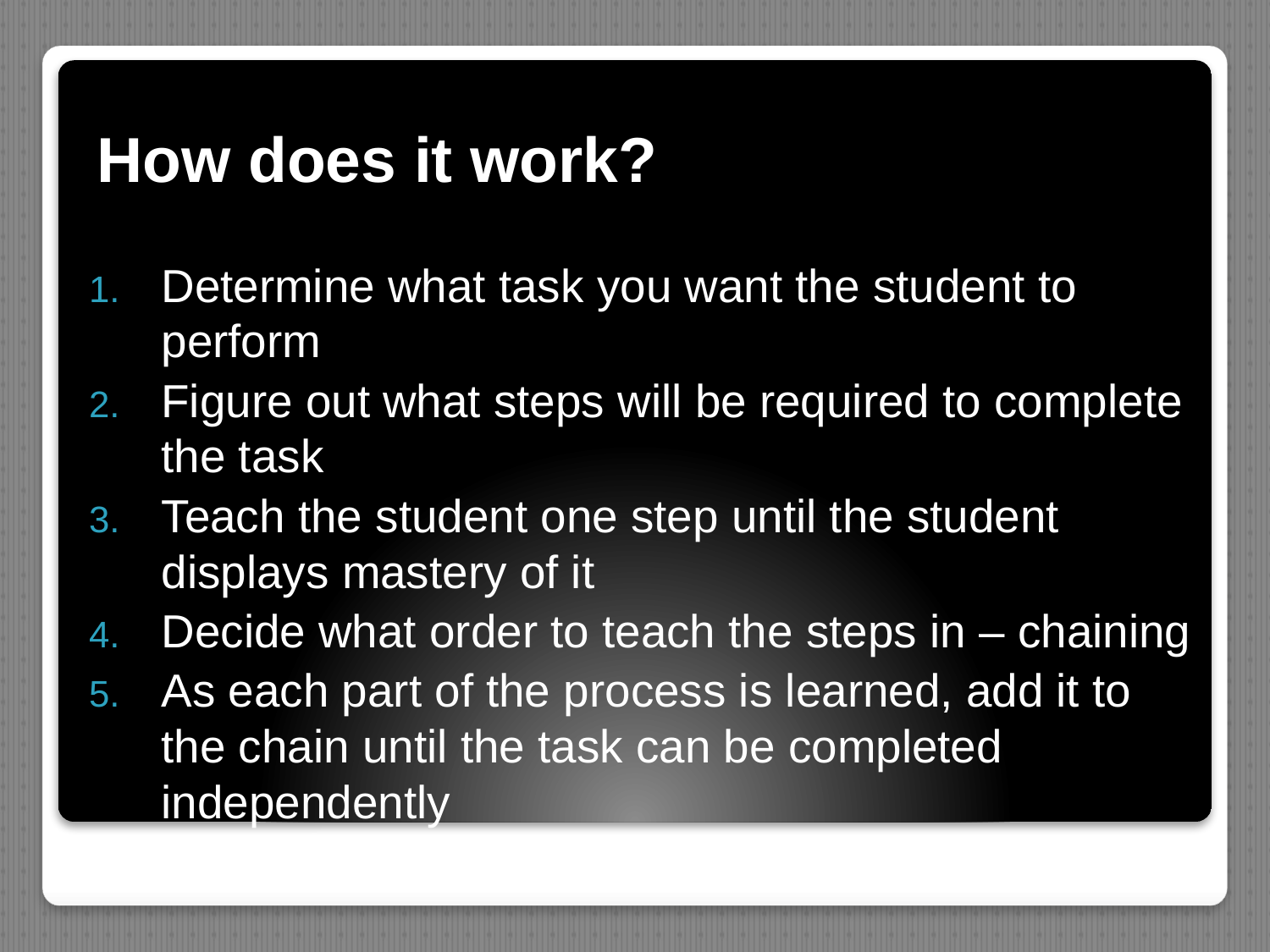

# How does it work?
Determine what task you want the student to perform
Figure out what steps will be required to complete the task
Teach the student one step until the student displays mastery of it
Decide what order to teach the steps in – chaining
As each part of the process is learned, add it to the chain until the task can be completed independently